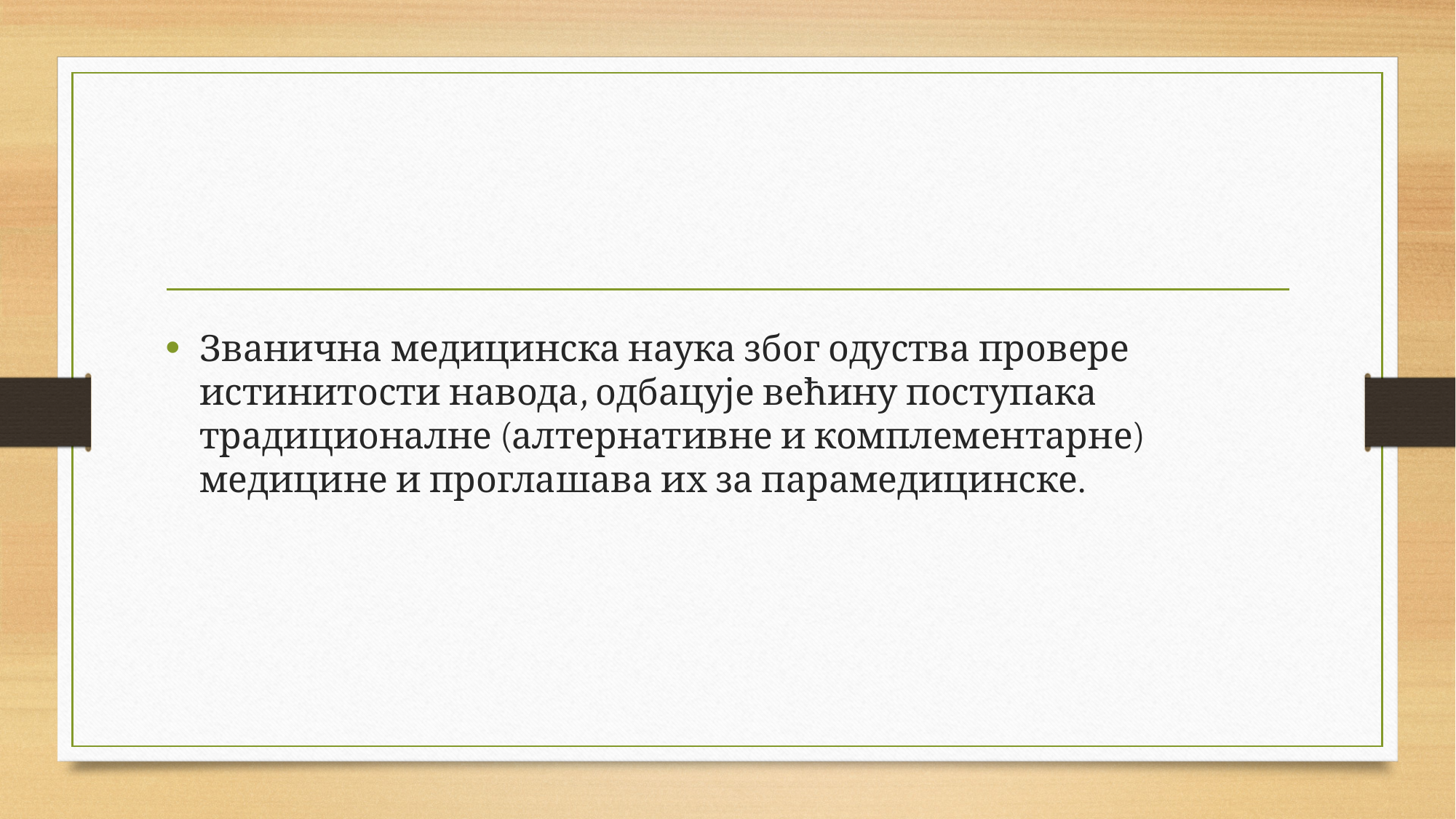

Званична медицинска наука због одуства провере истинитости навода, одбацује већину поступака традиционалне (алтернативне и комплементарне) медицине и проглашава их за парамедицинске.